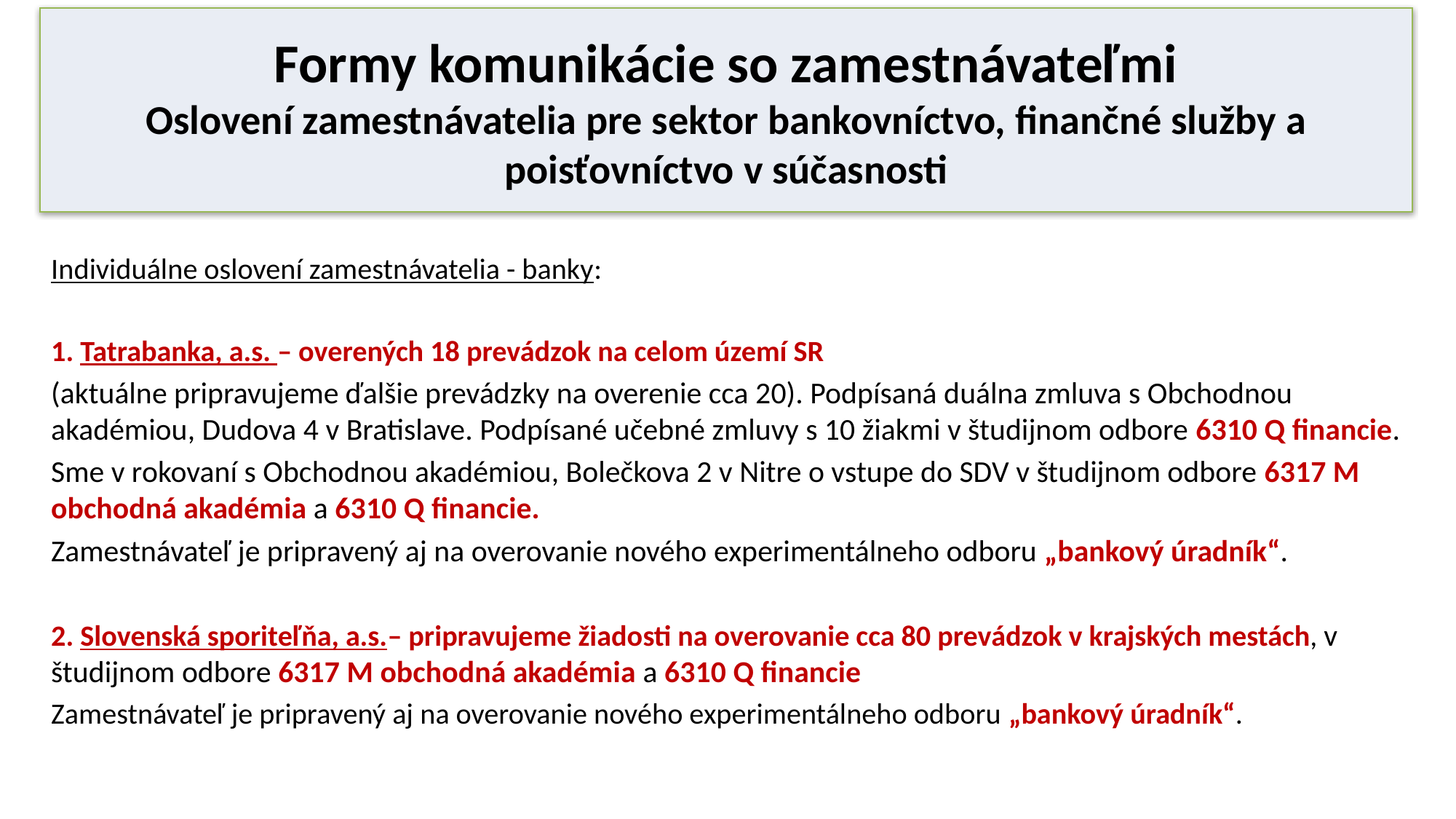

# Formy komunikácie so zamestnávateľmi Oslovení zamestnávatelia pre sektor bankovníctvo, finančné služby a poisťovníctvo v súčasnosti
Individuálne oslovení zamestnávatelia - banky:

1. Tatrabanka, a.s. – overených 18 prevádzok na celom území SR
(aktuálne pripravujeme ďalšie prevádzky na overenie cca 20). Podpísaná duálna zmluva s Obchodnou akadémiou, Dudova 4 v Bratislave. Podpísané učebné zmluvy s 10 žiakmi v študijnom odbore 6310 Q financie.
Sme v rokovaní s Obchodnou akadémiou, Bolečkova 2 v Nitre o vstupe do SDV v študijnom odbore 6317 M obchodná akadémia a 6310 Q financie.
Zamestnávateľ je pripravený aj na overovanie nového experimentálneho odboru „bankový úradník“.

2. Slovenská sporiteľňa, a.s.– pripravujeme žiadosti na overovanie cca 80 prevádzok v krajských mestách, v študijnom odbore 6317 M obchodná akadémia a 6310 Q financie
Zamestnávateľ je pripravený aj na overovanie nového experimentálneho odboru „bankový úradník“.